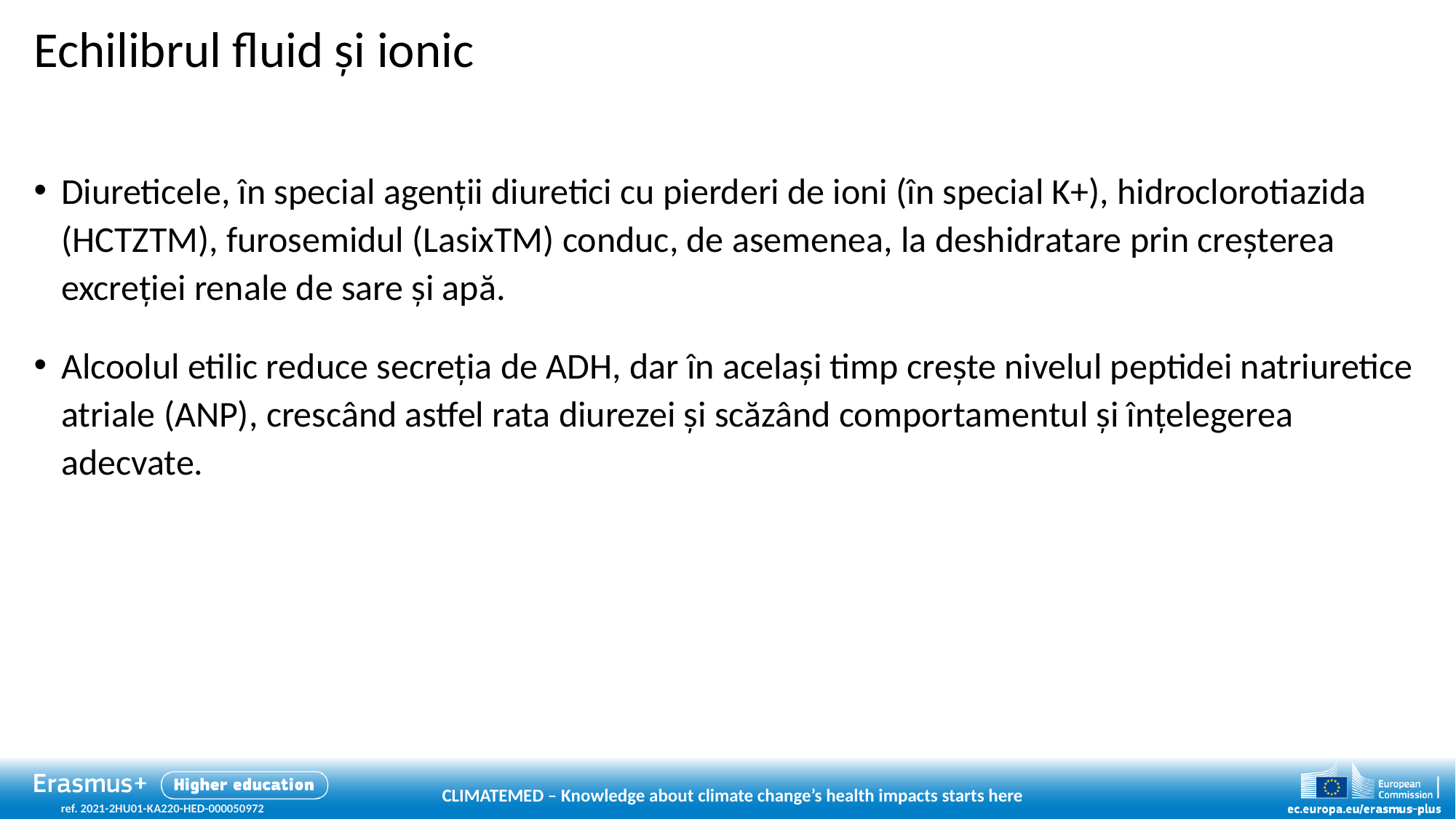

# Echilibrul fluid și ionic
Diureticele, în special agenții diuretici cu pierderi de ioni (în special K+), hidroclorotiazida (HCTZTM), furosemidul (LasixTM) conduc, de asemenea, la deshidratare prin creșterea excreției renale de sare și apă.
Alcoolul etilic reduce secreția de ADH, dar în același timp crește nivelul peptidei natriuretice atriale (ANP), crescând astfel rata diurezei și scăzând comportamentul și înțelegerea adecvate.